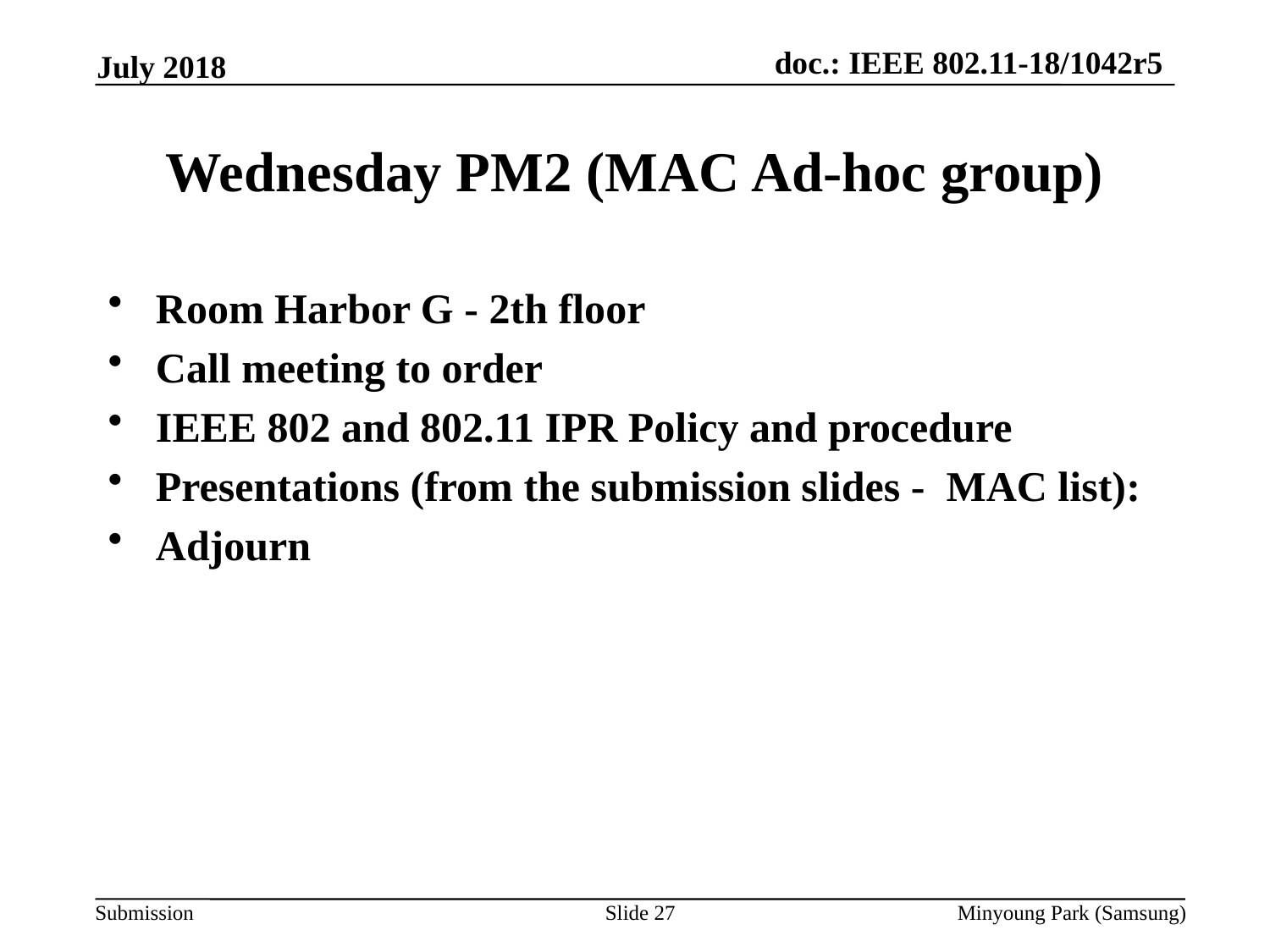

July 2018
# Wednesday PM2 (MAC Ad-hoc group)
Room Harbor G - 2th floor
Call meeting to order
IEEE 802 and 802.11 IPR Policy and procedure
Presentations (from the submission slides -  MAC list):
Adjourn

Slide 27
Minyoung Park (Samsung)